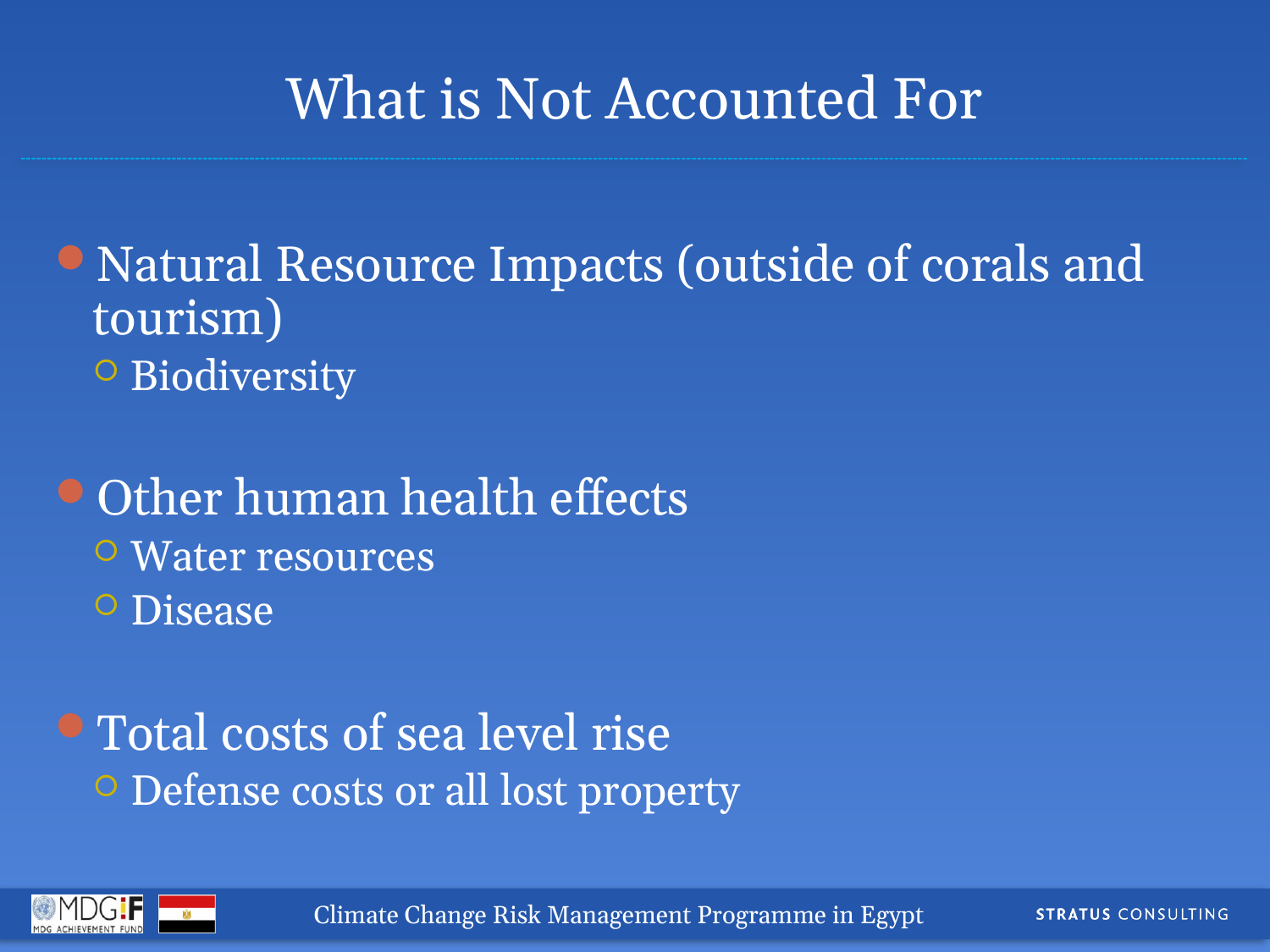

# What is Not Accounted For
Natural Resource Impacts (outside of corals and tourism)
Biodiversity

Other human health effects
Water resources
Disease

Total costs of sea level rise
Defense costs or all lost property